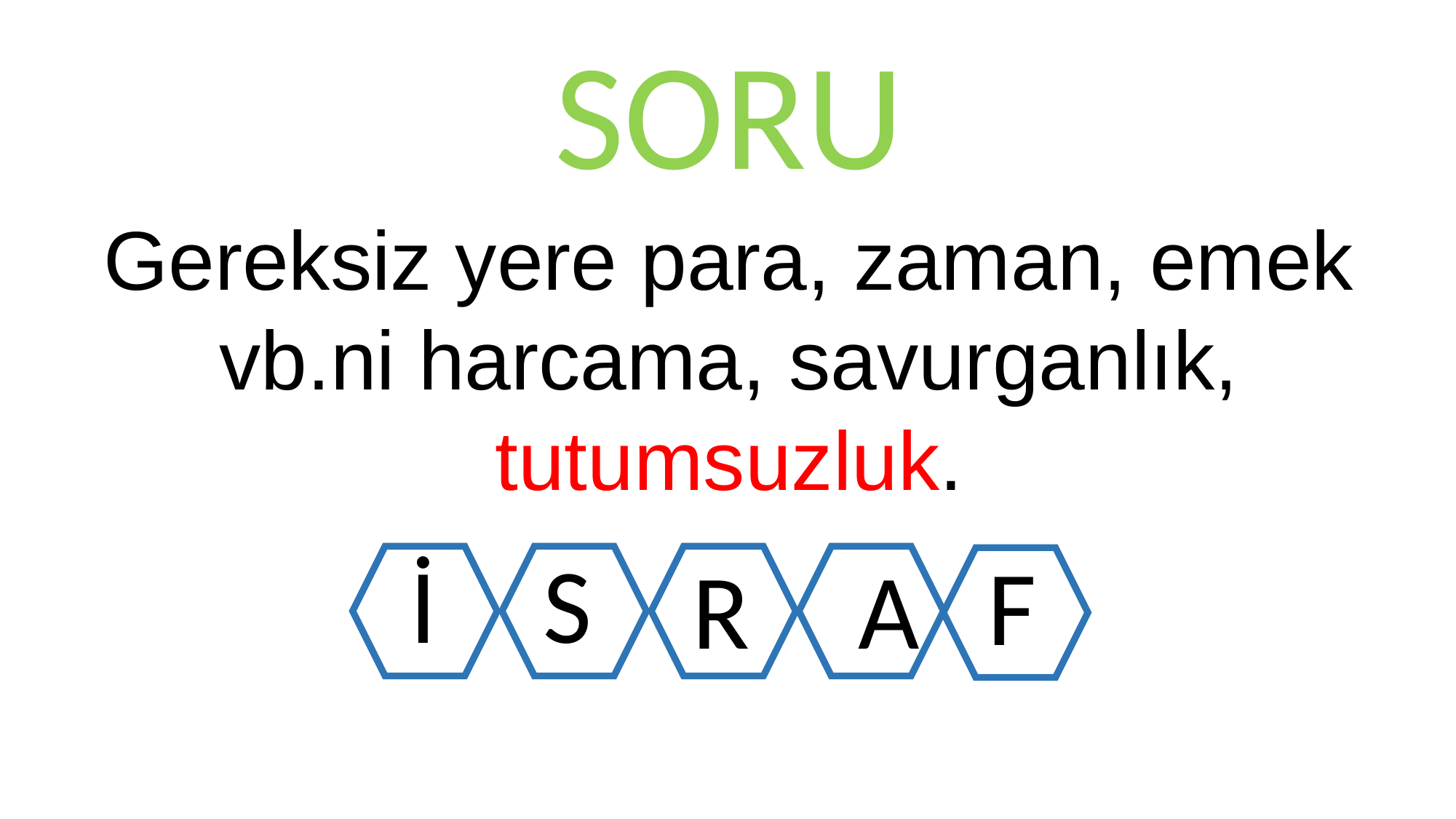

SORU
Gereksiz yere para, zaman, emek vb.ni harcama, savurganlık, tutumsuzluk.
İ
S
F
R
A